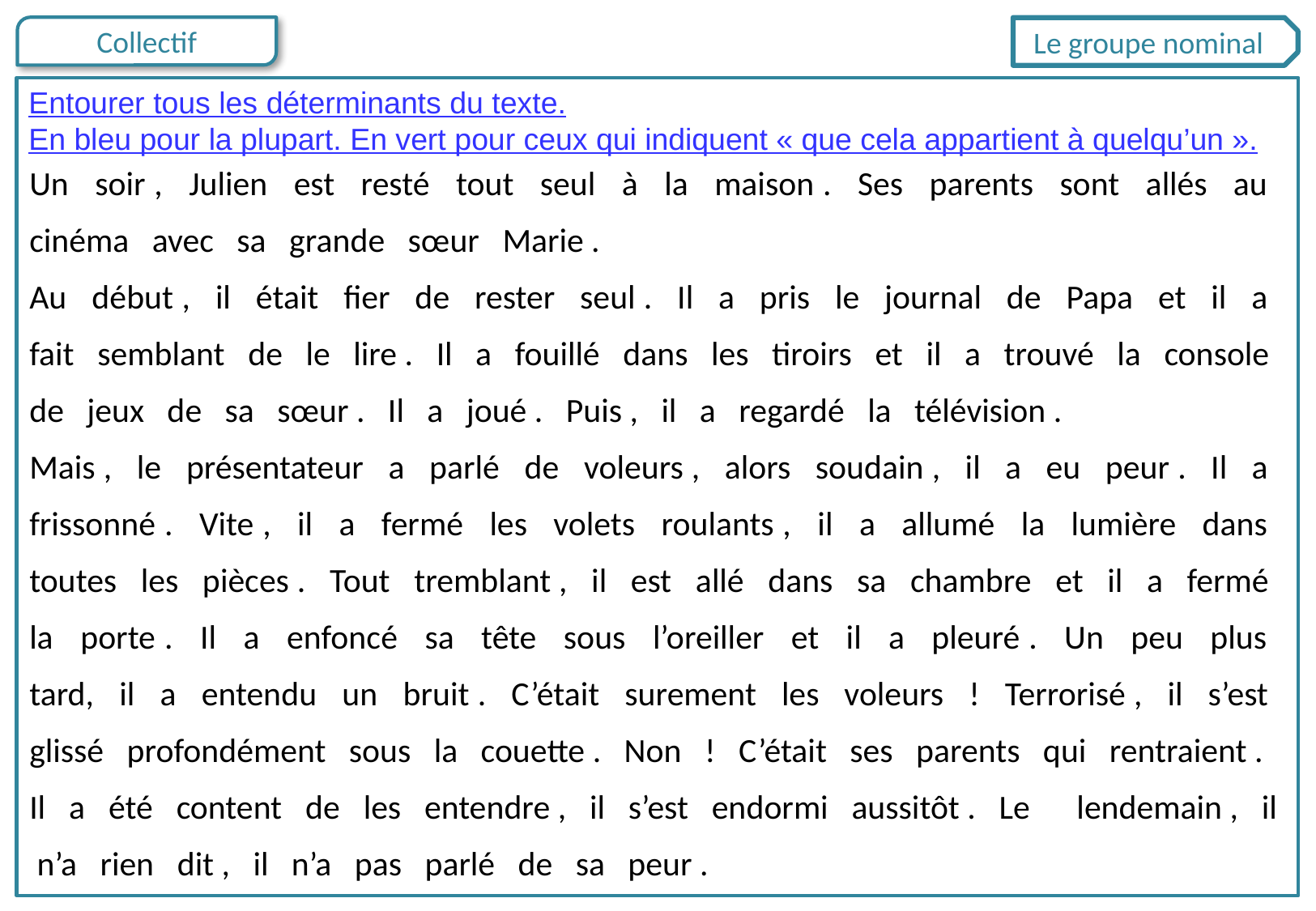

Le groupe nominal
Entourer tous les déterminants du texte.
En bleu pour la plupart. En vert pour ceux qui indiquent « que cela appartient à quelqu’un ».
Un   soir ,   Julien   est   resté   tout   seul   à   la   maison .   Ses   parents   sont   allés   au   cinéma   avec   sa   grande   sœur   Marie .
Au   début ,   il   était   fier   de   rester   seul .   Il   a   pris   le   journal   de   Papa   et   il   a   fait   semblant   de   le   lire .   Il   a   fouillé   dans   les   tiroirs   et   il   a   trouvé   la   console   de   jeux   de   sa   sœur .   Il   a   joué .   Puis ,   il   a   regardé   la   télévision .
Mais ,   le   présentateur   a   parlé   de   voleurs ,   alors   soudain ,   il   a   eu   peur .   Il   a   frissonné .   Vite ,   il   a   fermé   les   volets   roulants ,   il   a   allumé   la   lumière   dans   toutes   les   pièces .   Tout   tremblant ,   il   est   allé   dans   sa   chambre   et   il   a   fermé   la   porte .   Il   a   enfoncé   sa   tête   sous   l’oreiller   et   il   a   pleuré .   Un   peu   plus   tard,   il   a   entendu   un   bruit .   C’était   surement   les   voleurs   !   Terrorisé ,   il   s’est   glissé   profondément   sous   la   couette .   Non   !   C’était   ses   parents   qui   rentraient .
Il   a   été   content   de   les   entendre ,   il   s’est   endormi   aussitôt .   Le      lendemain ,   il   n’a   rien   dit ,   il   n’a   pas   parlé   de   sa   peur .